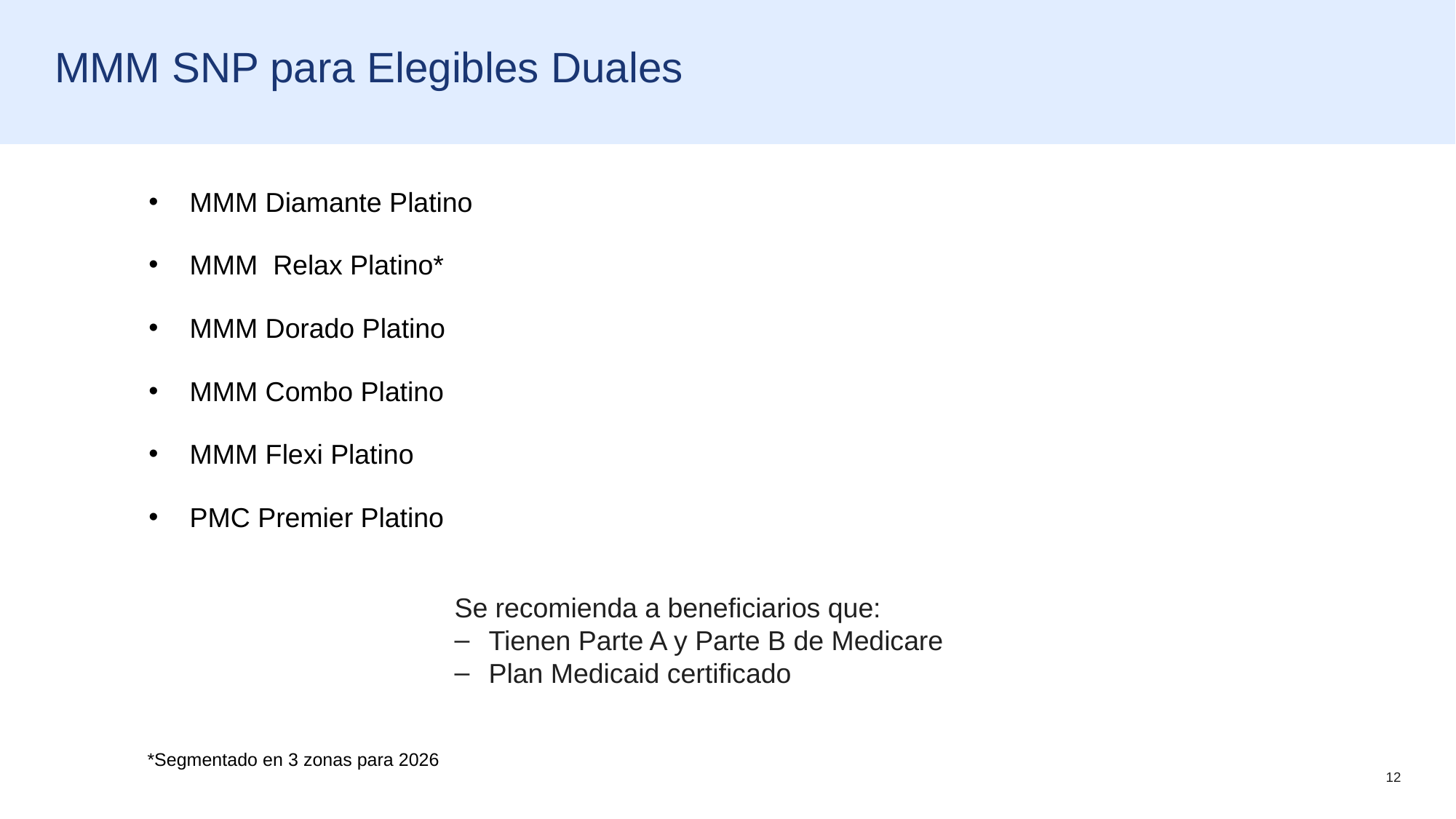

# MMM SNP para Elegibles Duales
MMM Diamante Platino
MMM  Relax Platino*
MMM Dorado Platino
MMM Combo Platino
MMM Flexi Platino
PMC Premier Platino

Se recomienda a beneficiarios que:
Tienen Parte A y Parte B de Medicare
Plan Medicaid certificado

*Segmentado en 3 zonas para 2026